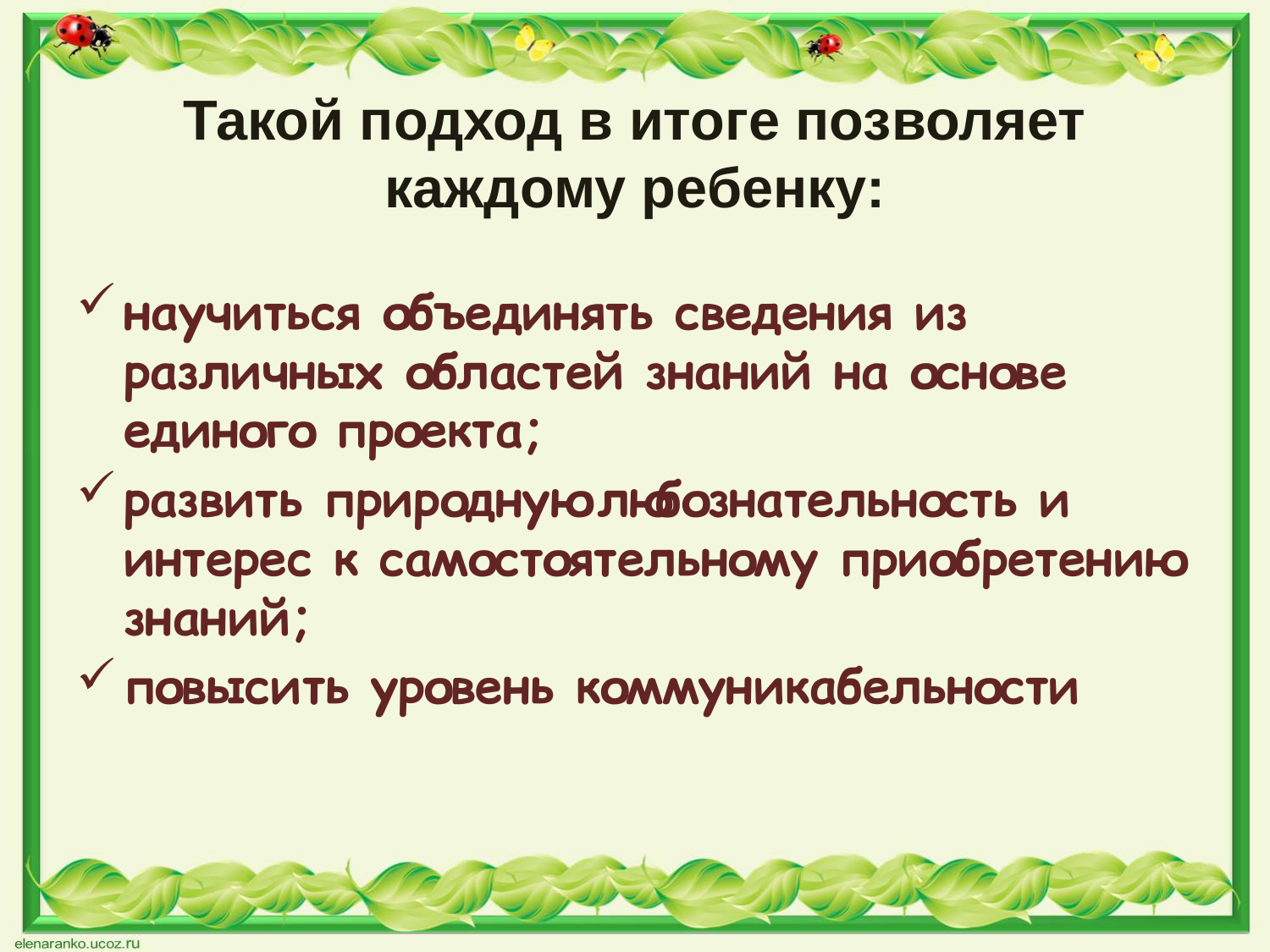

# Такой подход в итоге позволяет каждому ребенку:

научиться объединять сведения из различных областей знаний на основе единого проекта;
развить природную любознательность и интерес к самостоятельному приобретению знаний;
повысить уровень коммуникабельности